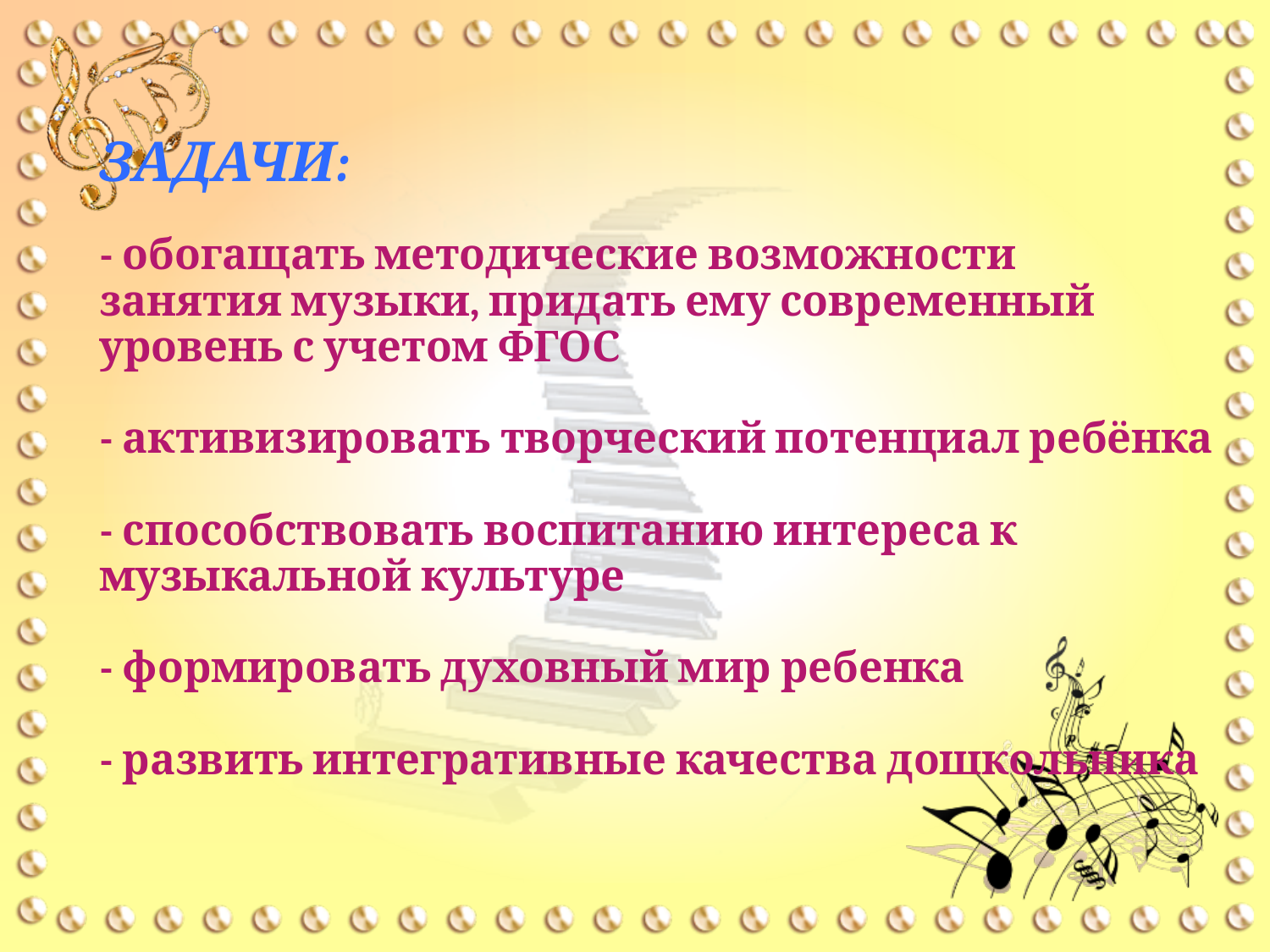

# Задачи: - обогащать методические возможности  занятия музыки, придать ему современный уровень с учетом ФГОС - активизировать творческий потенциал ребёнка - способствовать воспитанию интереса к музыкальной культуре - формировать духовный мир ребенка - развить интегративные качества дошкольника